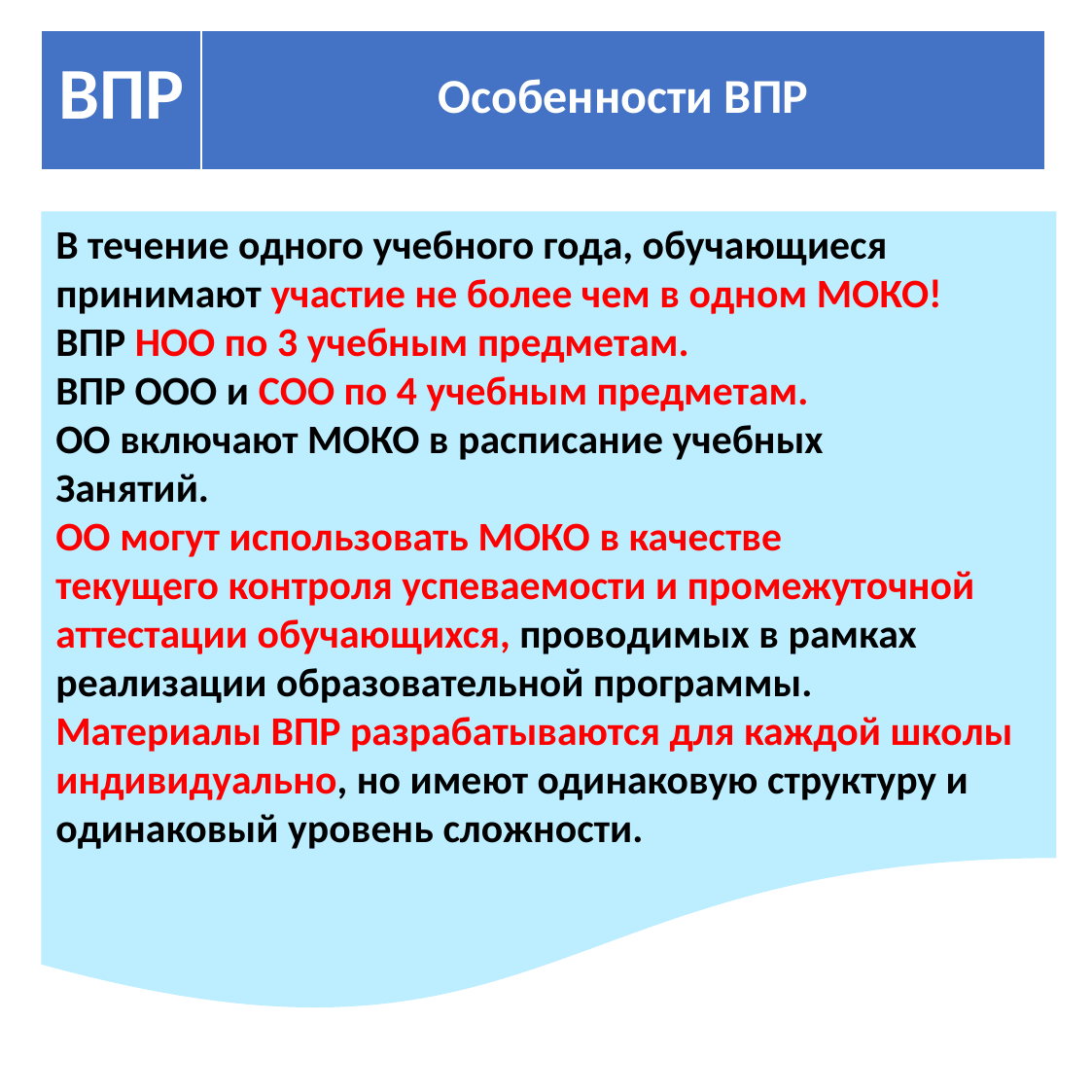

#
| ВПР | Особенности ВПР |
| --- | --- |
В течение одного учебного года, обучающиеся
принимают участие не более чем в одном МОКО!
ВПР НОО по 3 учебным предметам.
ВПР ООО и СОО по 4 учебным предметам.
ОО включают МОКО в расписание учебных
Занятий.
ОО могут использовать МОКО в качестве
текущего контроля успеваемости и промежуточной аттестации обучающихся, проводимых в рамках реализации образовательной программы.
Материалы ВПР разрабатываются для каждой школы индивидуально, но имеют одинаковую структуру и одинаковый уровень сложности.